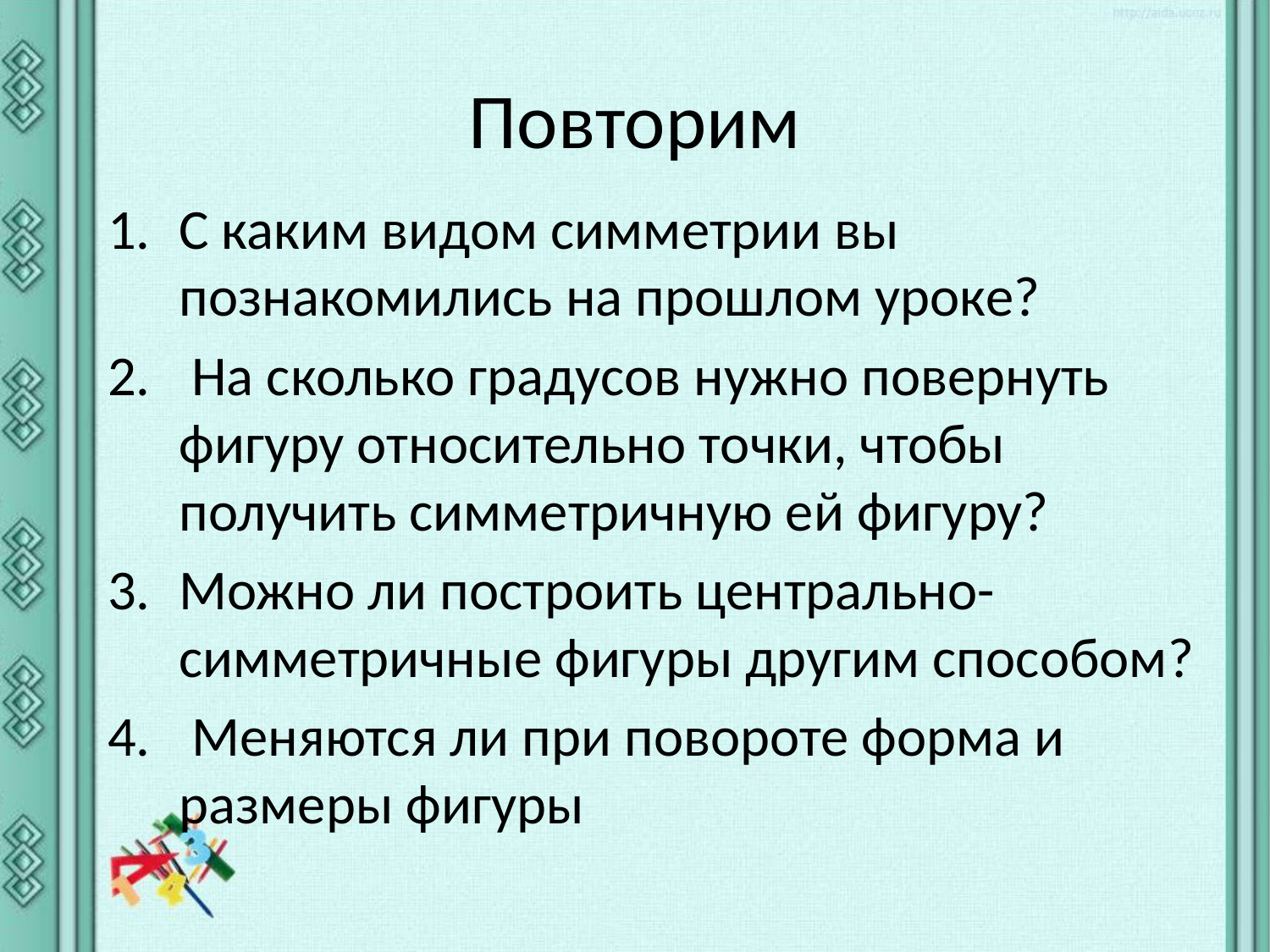

# Повторим
С каким видом симметрии вы познакомились на прошлом уроке?
 На сколько градусов нужно повернуть фигуру относительно точки, чтобы получить симметричную ей фигуру?
Можно ли построить центрально-симметричные фигуры другим способом?
 Меняются ли при повороте форма и размеры фигуры